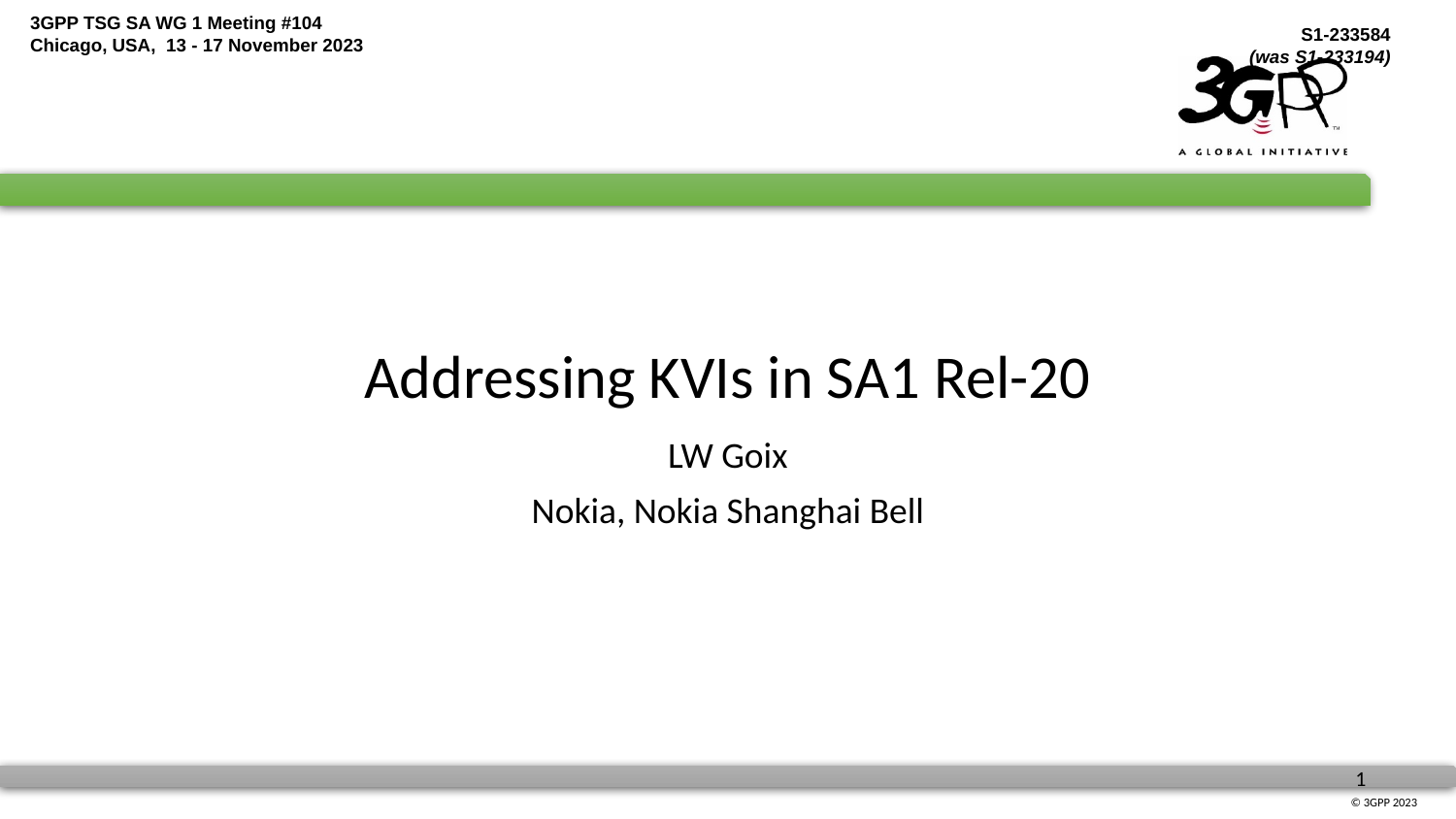

# Addressing KVIs in SA1 Rel-20
LW Goix
Nokia, Nokia Shanghai Bell